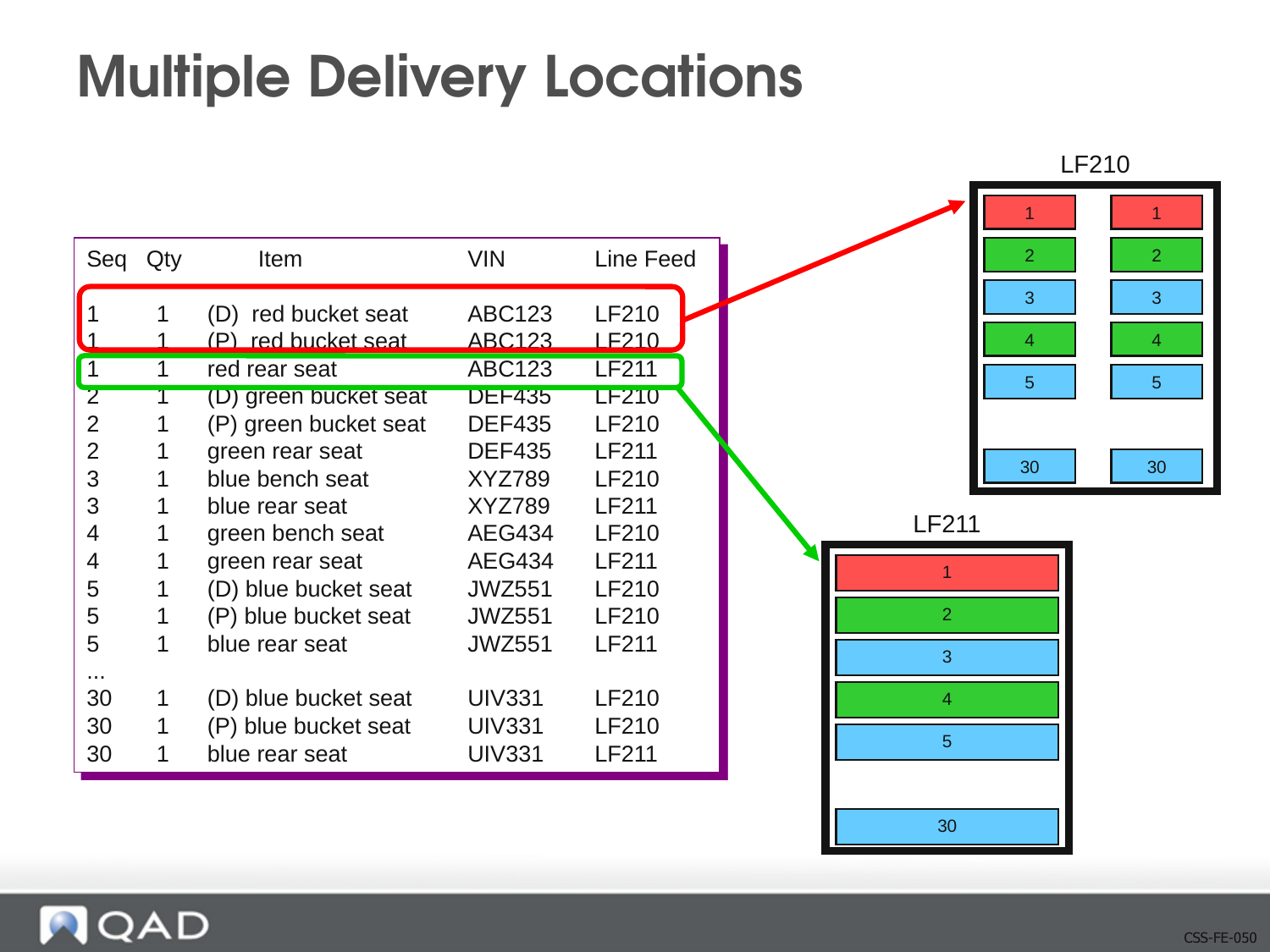

# Multiple Delivery Locations
LF210

1
1
2
2
3
3
4
4
5
5
30
30

Seq   Qty    	       Item		VIN	Line Feed

1         1      (D)  red bucket seat 	ABC123	LF210
1         1      (P)  red bucket seat	ABC123	LF210
1         1      red rear seat		ABC123	LF211
2         1      (D) green bucket seat	DEF435	LF210
2         1      (P) green bucket seat	DEF435	LF210
2         1      green rear seat	DEF435	LF211
3         1      blue bench seat	XYZ789	LF210
3         1      blue rear seat	XYZ789	LF211
4         1      green bench seat	AEG434	LF210
4         1      green rear seat	AEG434	LF211
5         1      (D) blue bucket seat	JWZ551	LF210
5         1      (P) blue bucket seat	JWZ551	LF210
5         1      blue rear seat	JWZ551	LF211
...
30       1      (D) blue bucket seat	UIV331	LF210
30       1      (P) blue bucket seat	UIV331	LF210
30       1      blue rear seat	UIV331	LF211

LF211

1
2
3
4
5
30
CSS-FE-050